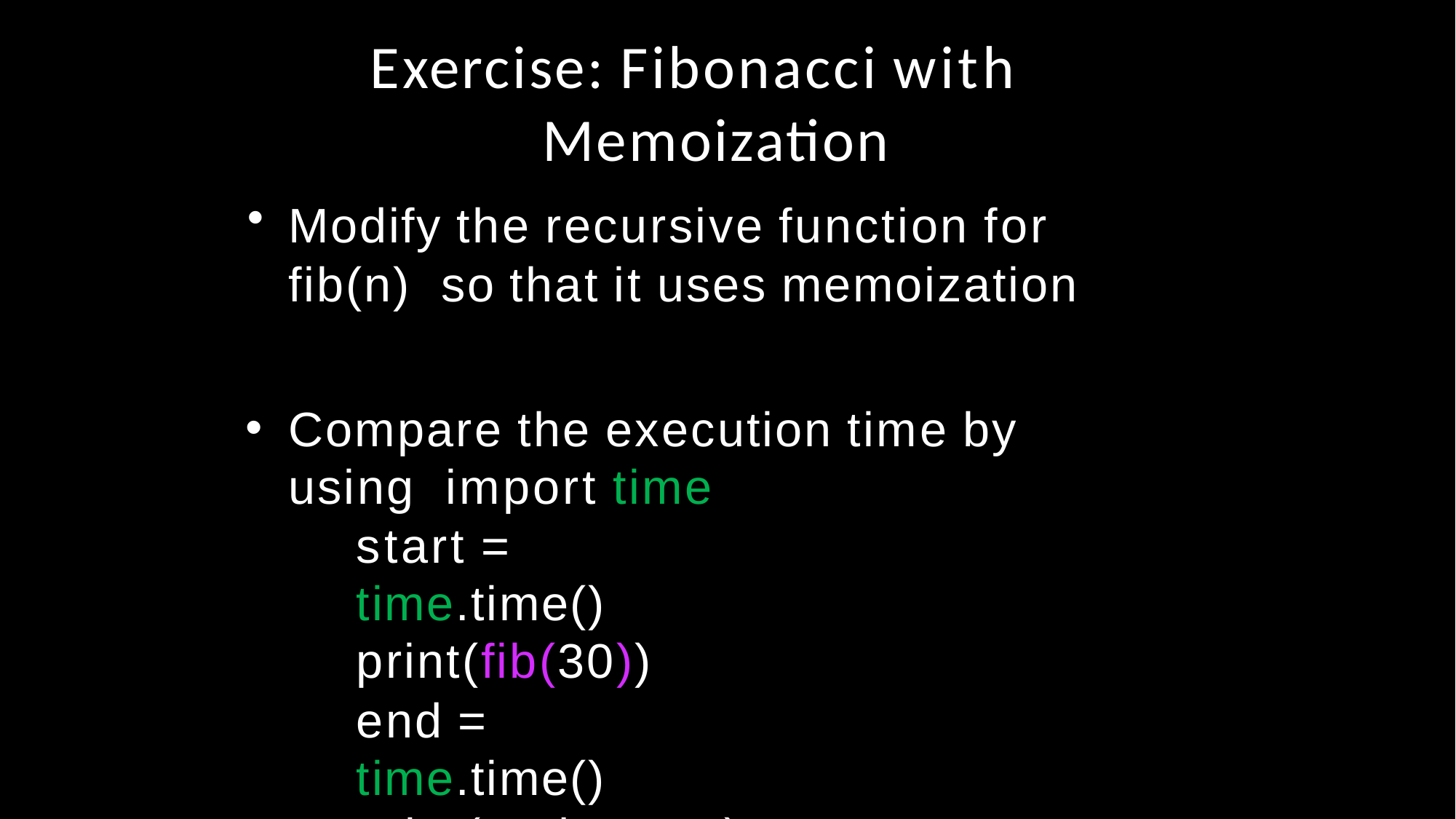

# Exercise: Fibonacci with  Memoization
Modify the recursive function for fib(n)  so that it uses memoization

Compare the execution time by using  import time
start = time.time()  print(fib(30))
end = time.time()  print(end - start)